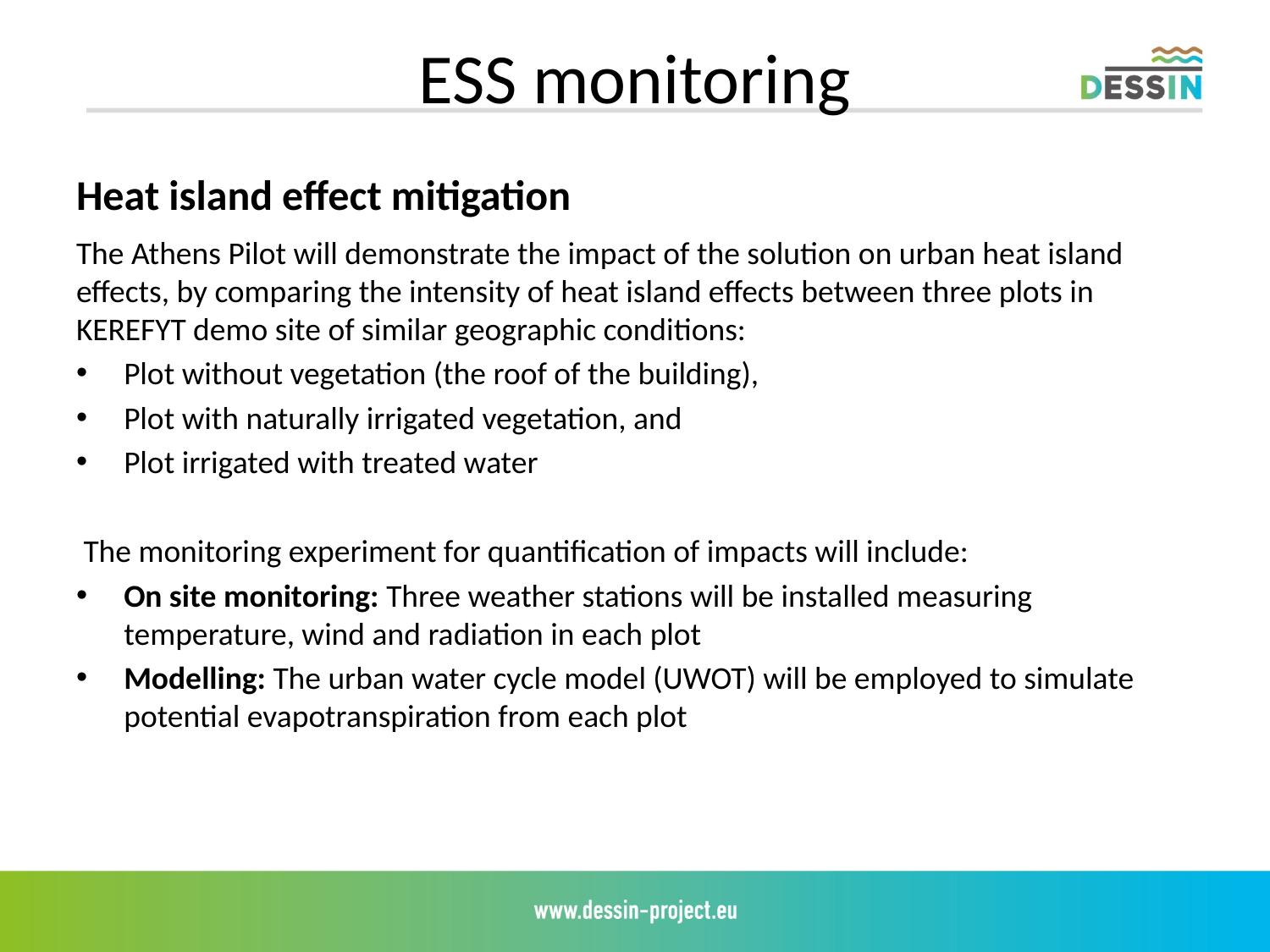

# ESS monitoring
Heat island effect mitigation
The Athens Pilot will demonstrate the impact of the solution on urban heat island effects, by comparing the intensity of heat island effects between three plots in KEREFYT demo site of similar geographic conditions:
Plot without vegetation (the roof of the building),
Plot with naturally irrigated vegetation, and
Plot irrigated with treated water

 The monitoring experiment for quantification of impacts will include:
On site monitoring: Three weather stations will be installed measuring temperature, wind and radiation in each plot
Modelling: The urban water cycle model (UWOT) will be employed to simulate potential evapotranspiration from each plot